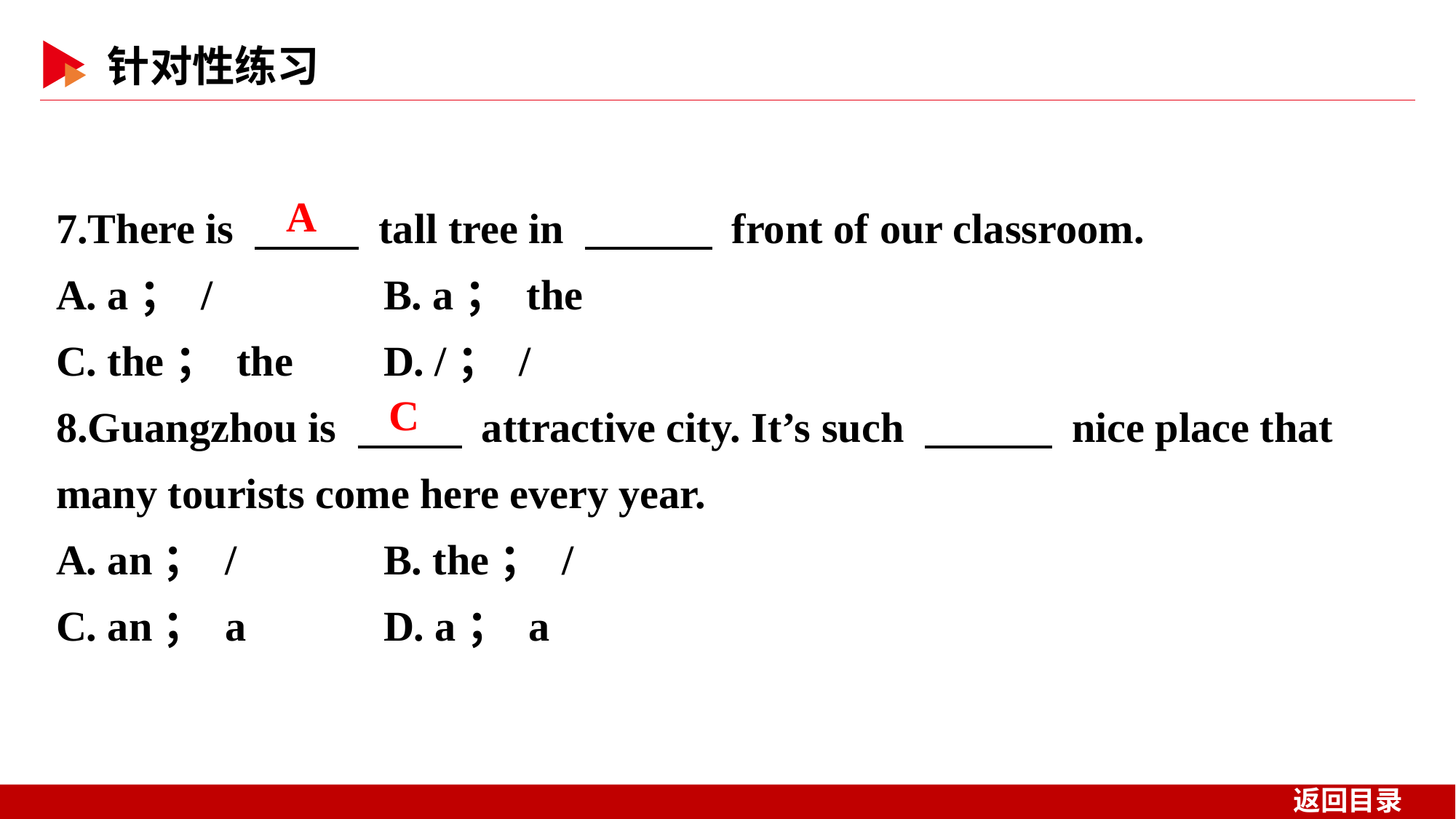

7.There is 　  　 tall tree in 　　　 front of our classroom.
A. a； /                	B. a； the
C. the； the       	D. /； /
8.Guangzhou is 　  　 attractive city. It’s such 　　　 nice place that many tourists come here every year.
A. an； /            	B. the； /
C. an； a           	D. a； a
A
C